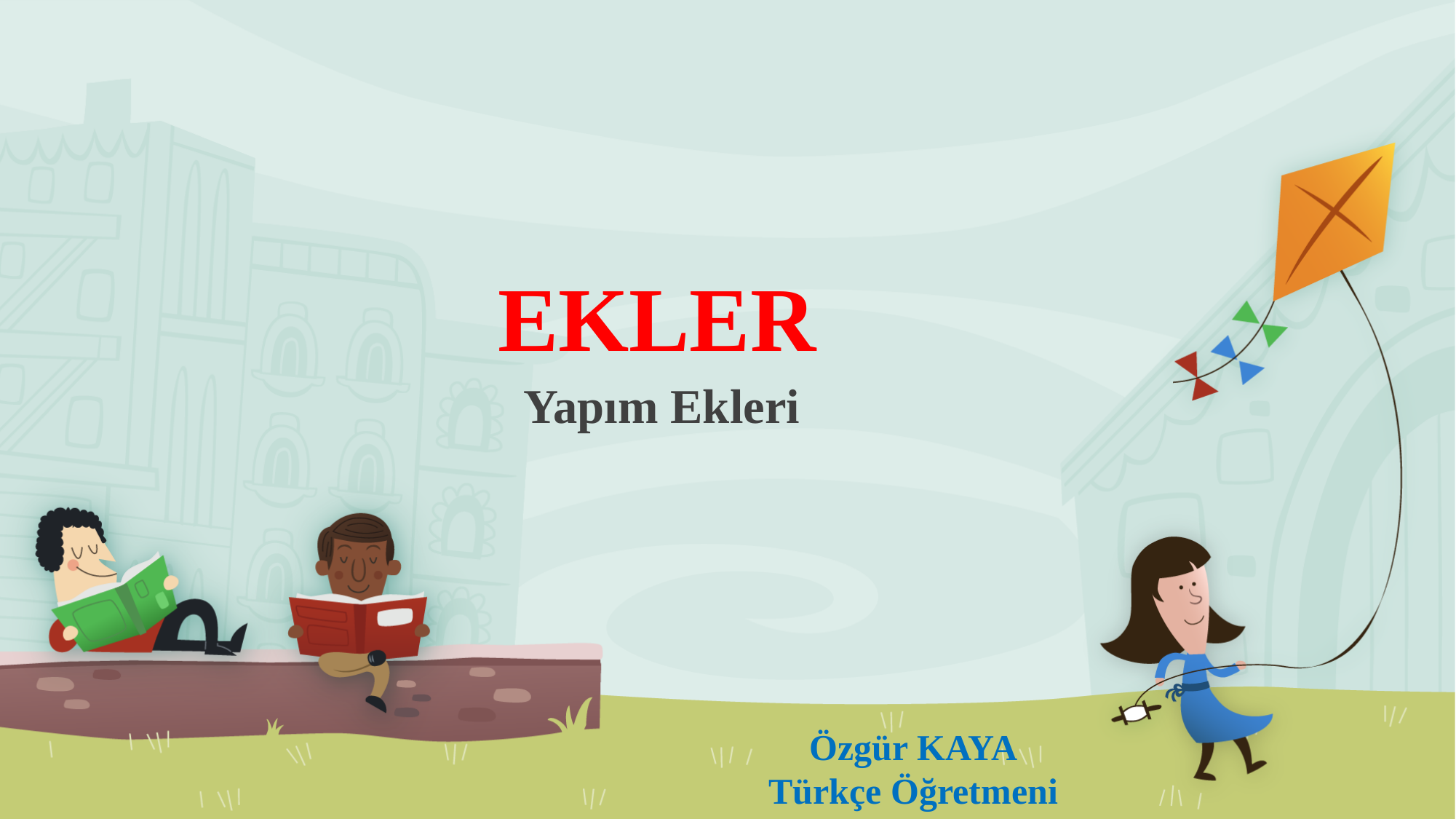

# EKLER
Yapım Ekleri
Özgür KAYA
Türkçe Öğretmeni